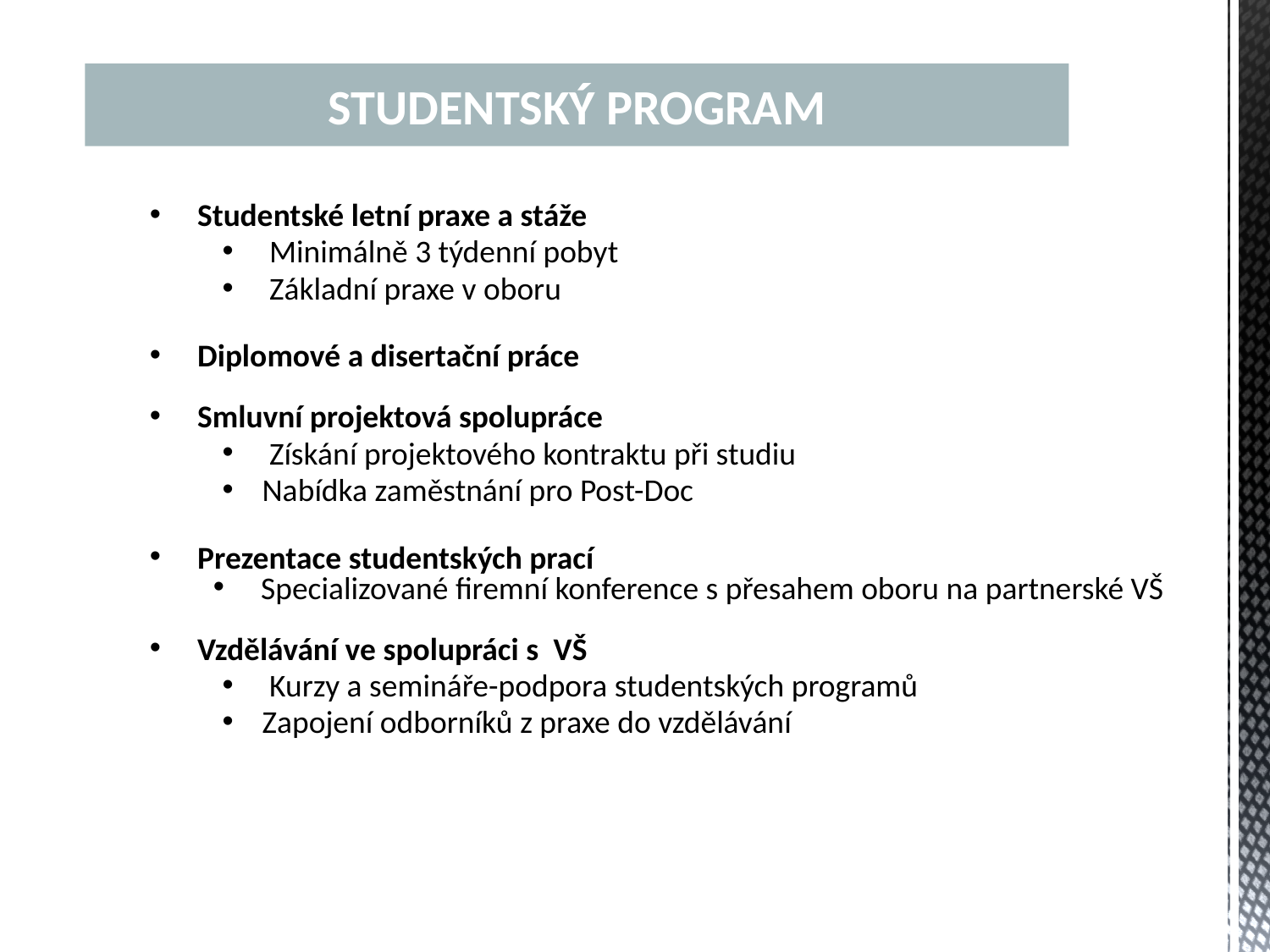

# STUDENTSKÝ PROGRAM
Studentské letní praxe a stáže
 Minimálně 3 týdenní pobyt
 Základní praxe v oboru

Diplomové a disertační práce

Smluvní projektová spolupráce
 Získání projektového kontraktu při studiu
Nabídka zaměstnání pro Post-Doc

Prezentace studentských prací
Specializované firemní konference s přesahem oboru na partnerské VŠ

Vzdělávání ve spolupráci s  VŠ
 Kurzy a semináře-podpora studentských programů
Zapojení odborníků z praxe do vzdělávání